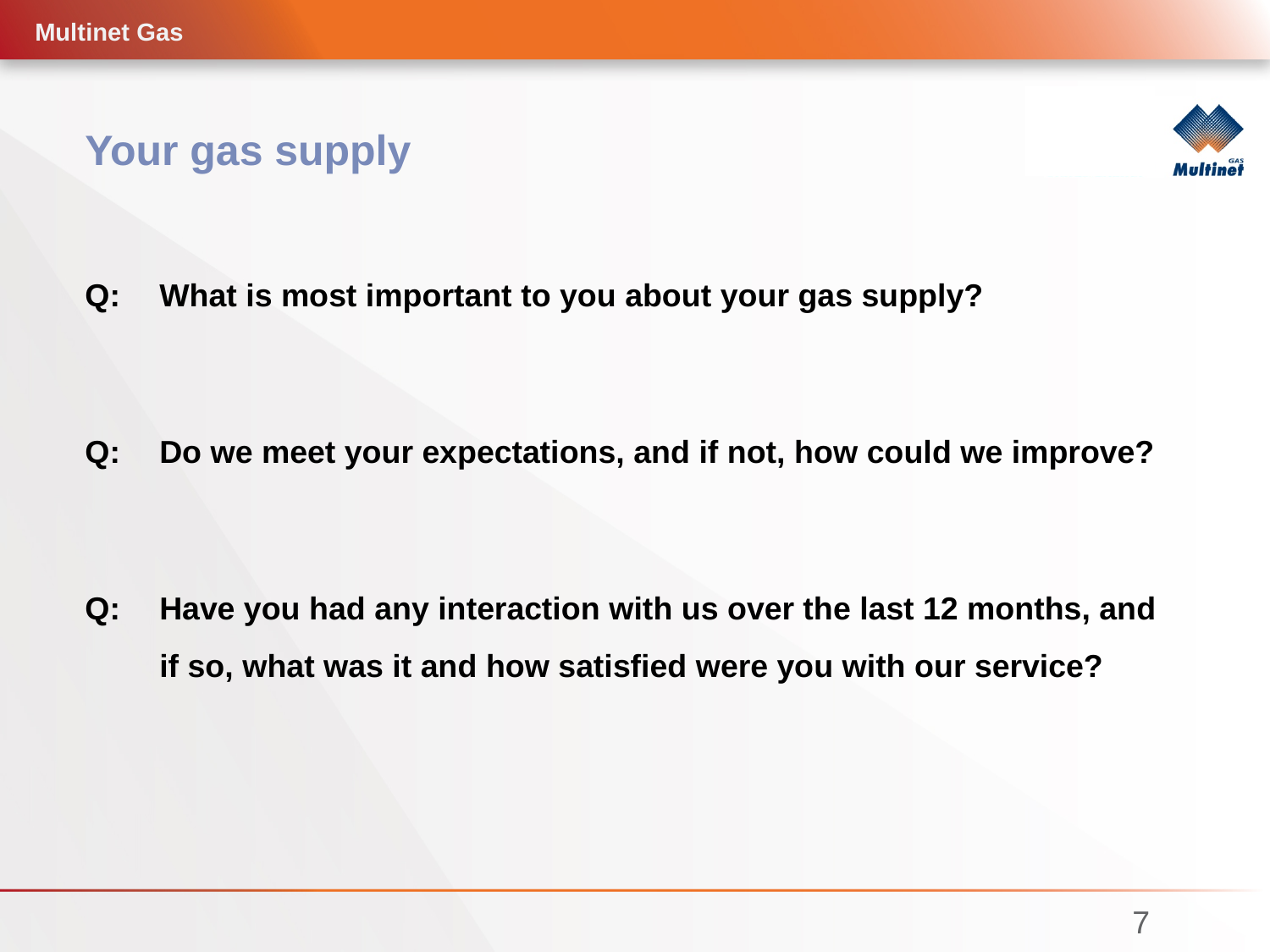

Multinet Gas

# Your gas supply
Q: 	What is most important to you about your gas supply?

Q: 	Do we meet your expectations, and if not, how could we improve?

Q: 	Have you had any interaction with us over the last 12 months, and if so, what was it and how satisfied were you with our service?

7